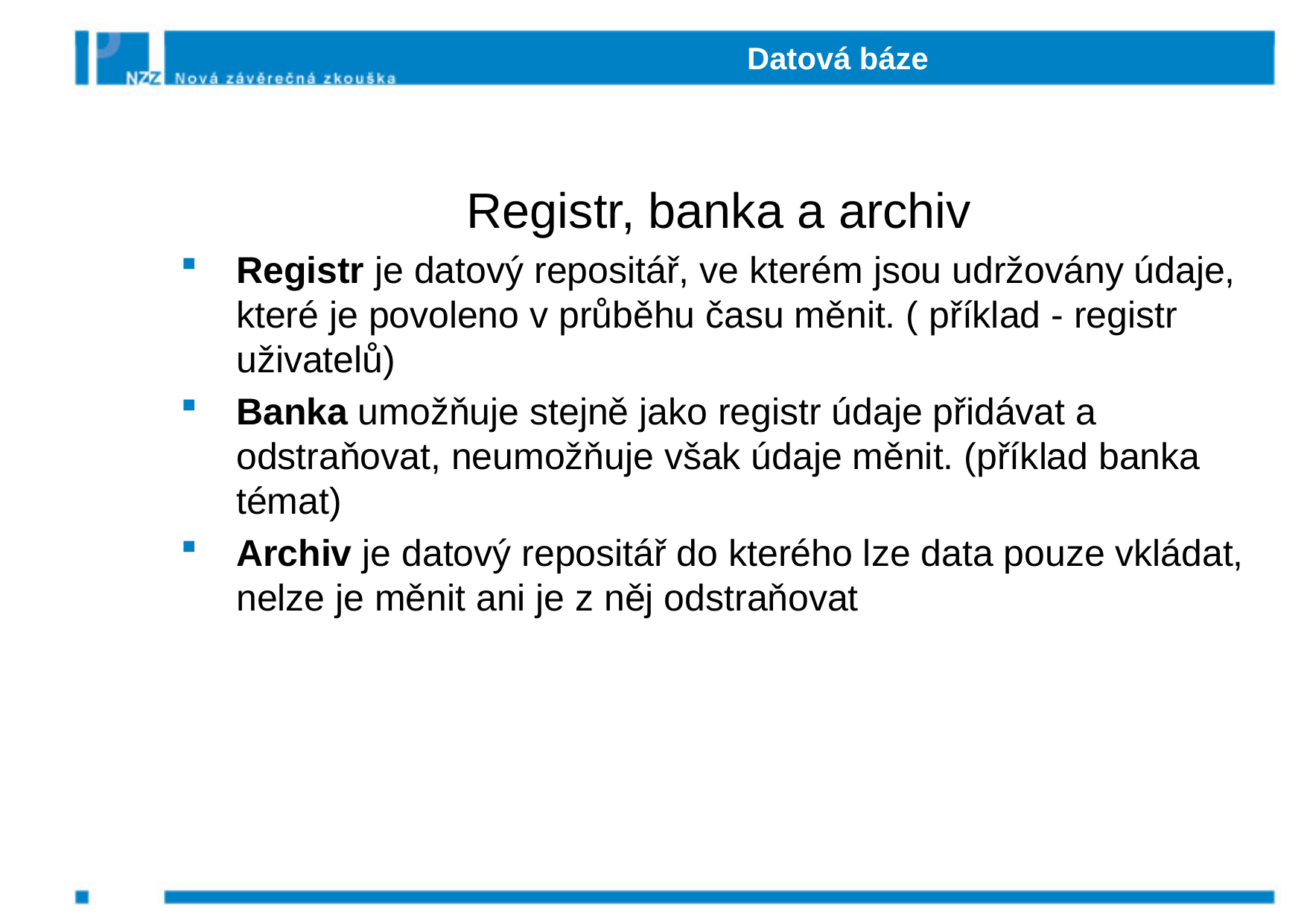

# Datová báze

Registr, banka a archiv
Registr je datový repositář, ve kterém jsou udržovány údaje, které je povoleno v průběhu času měnit. ( příklad - registr uživatelů)
Banka umožňuje stejně jako registr údaje přidávat a odstraňovat, neumožňuje však údaje měnit. (příklad banka témat)
Archiv je datový repositář do kterého lze data pouze vkládat, nelze je měnit ani je z něj odstraňovat